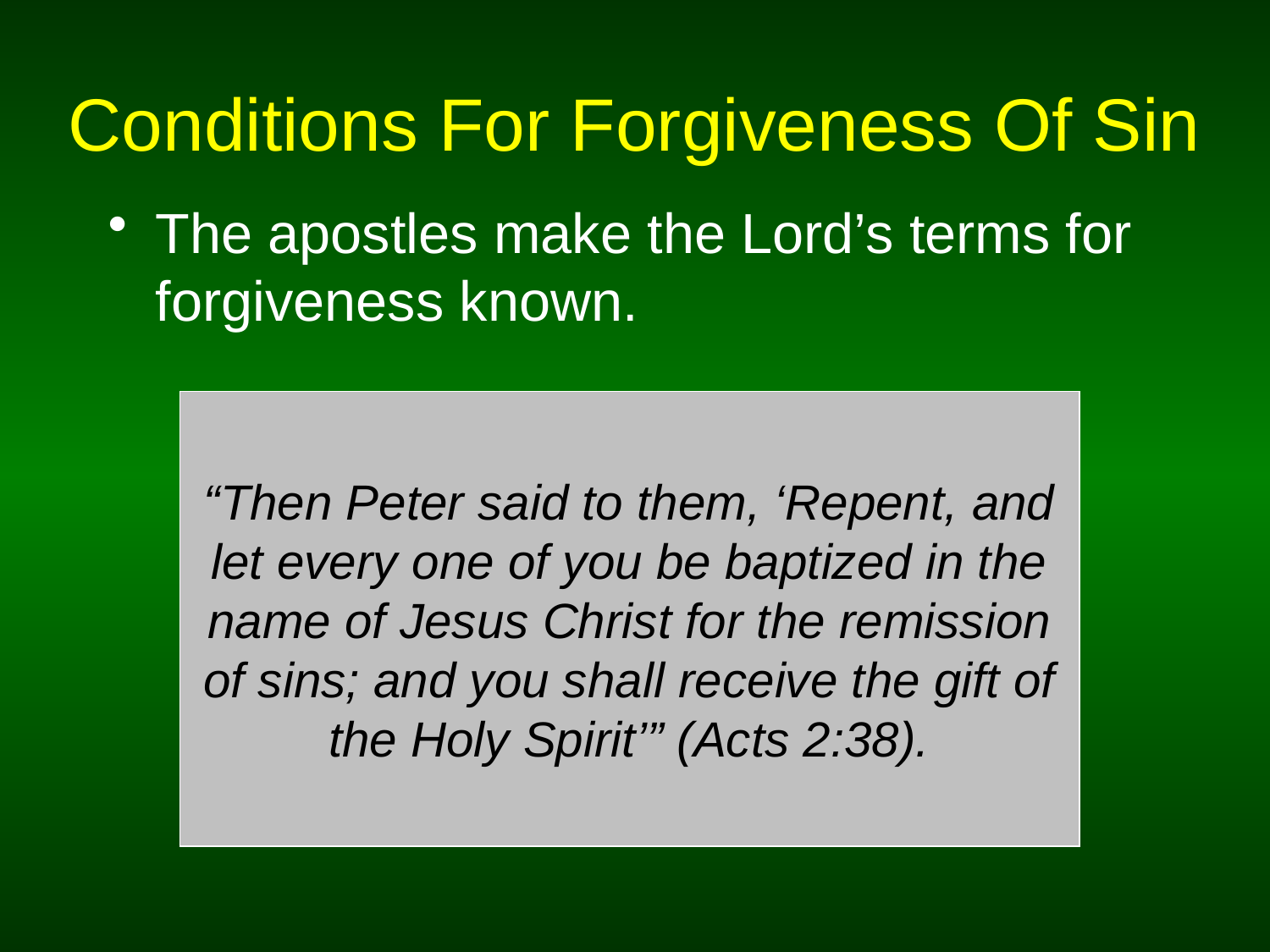

# Conditions For Forgiveness Of Sin
The apostles make the Lord’s terms for forgiveness known.
“Then Peter said to them, ‘Repent, and let every one of you be baptized in the name of Jesus Christ for the remission of sins; and you shall receive the gift of the Holy Spirit’” (Acts 2:38).